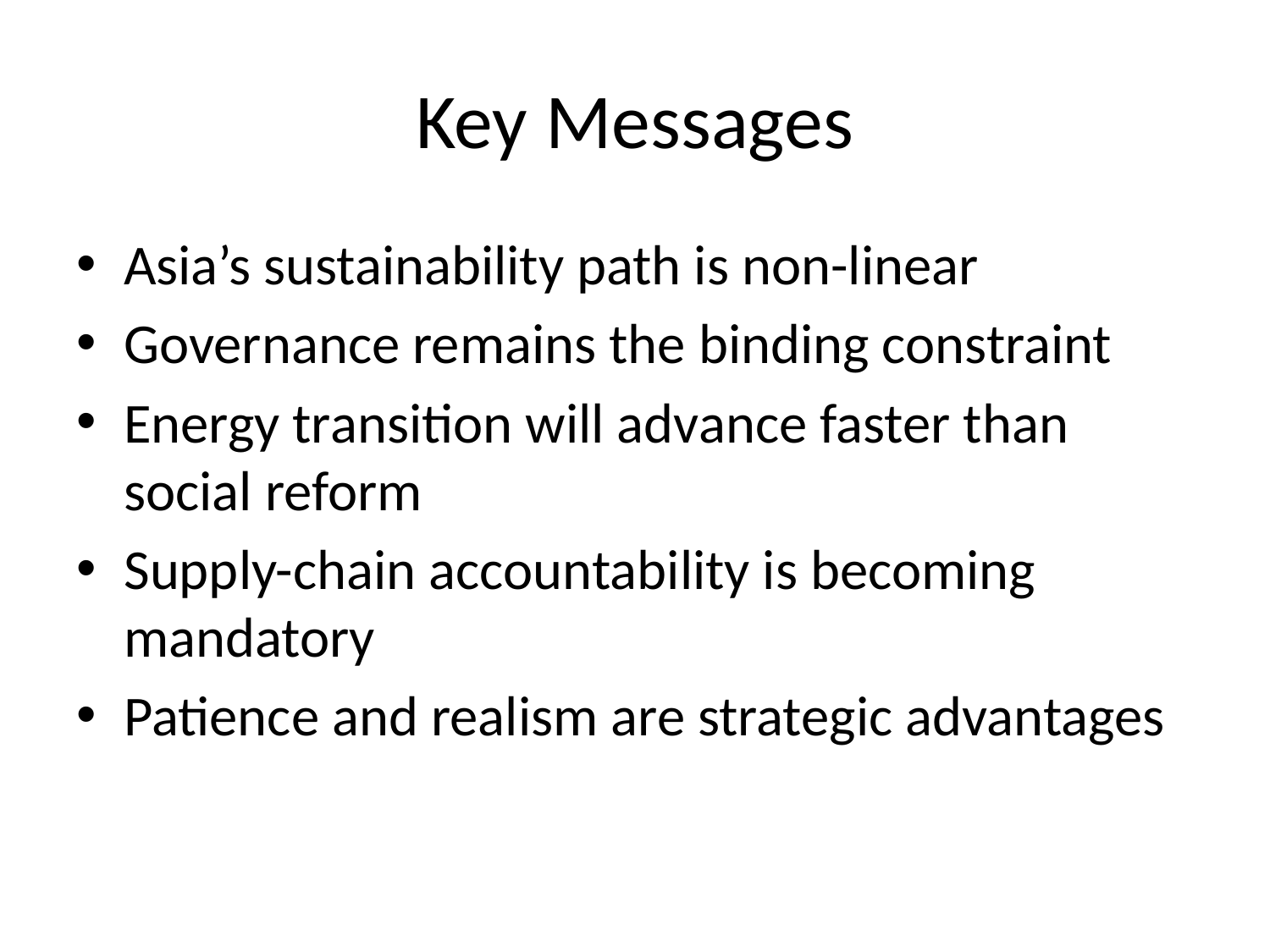

# Key Messages
Asia’s sustainability path is non-linear
Governance remains the binding constraint
Energy transition will advance faster than social reform
Supply-chain accountability is becoming mandatory
Patience and realism are strategic advantages